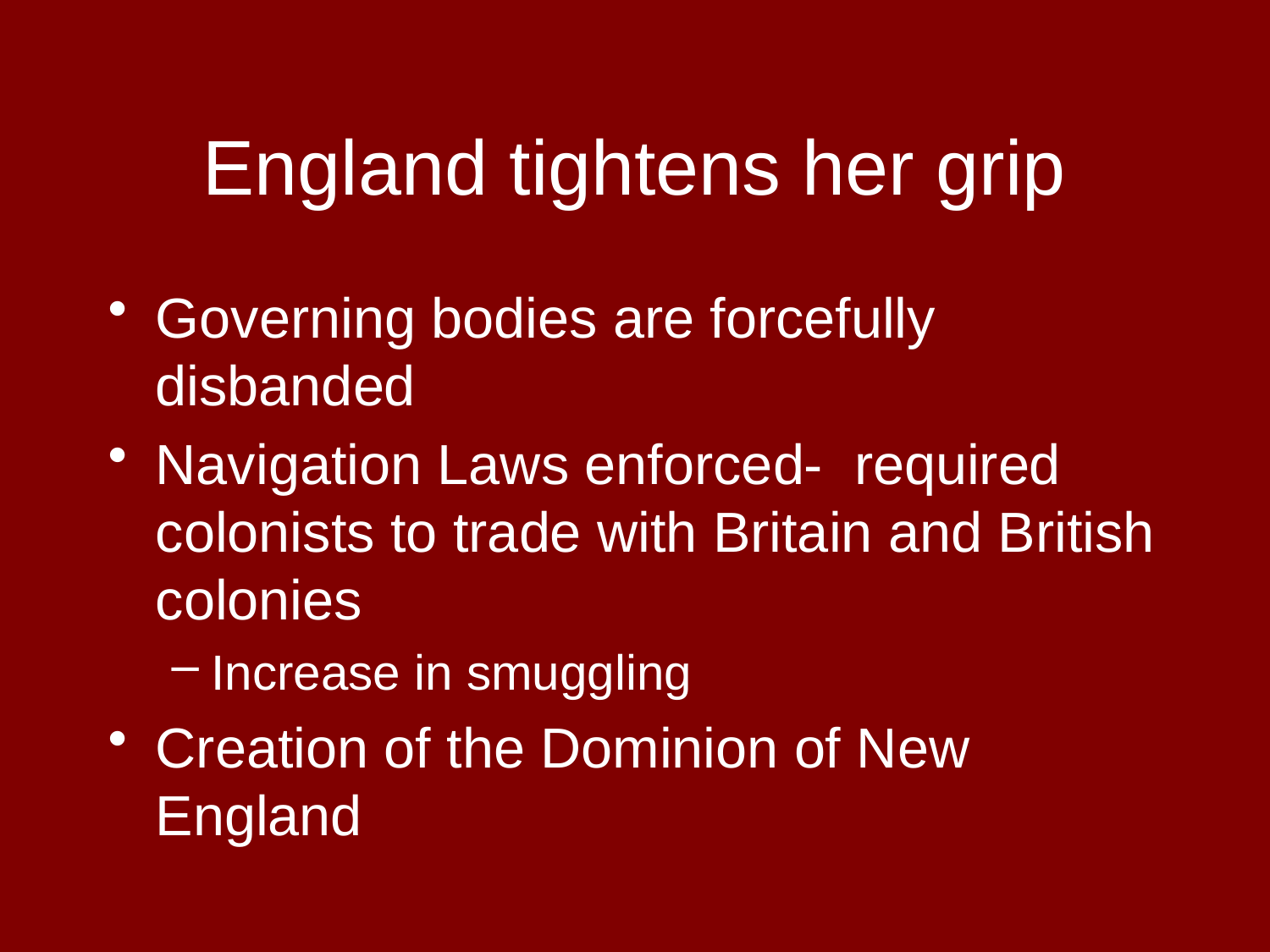

# England tightens her grip
Governing bodies are forcefully disbanded
Navigation Laws enforced-  required colonists to trade with Britain and British colonies
Increase in smuggling
Creation of the Dominion of New England